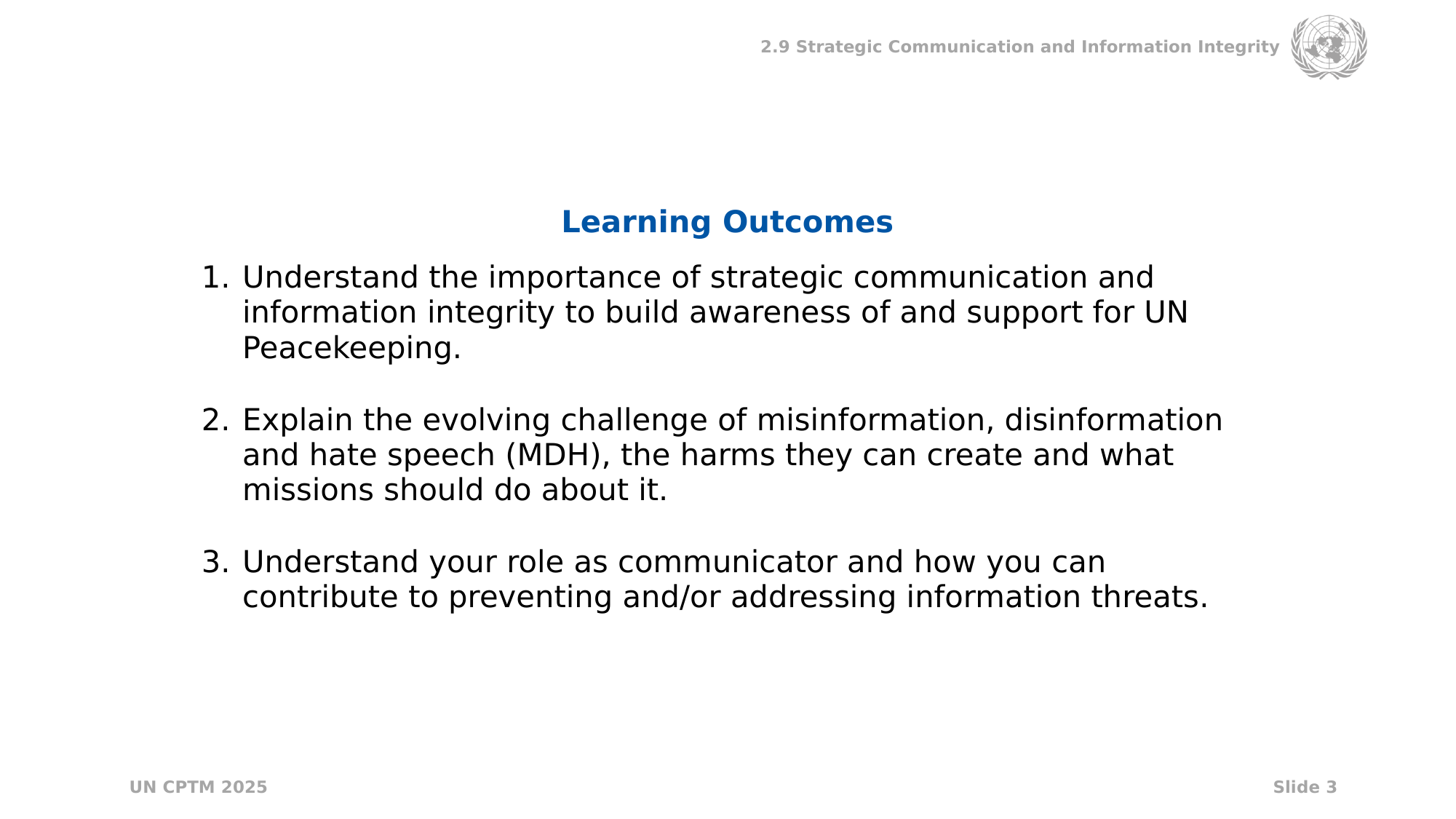

| Learning Outcomes |
| --- |
| Understand the importance of strategic communication and information integrity to build awareness of and support for UN Peacekeeping. Explain the evolving challenge of misinformation, disinformation and hate speech (MDH), the harms they can create and what missions should do about it. Understand your role as communicator and how you can contribute to preventing and/or addressing information threats. |